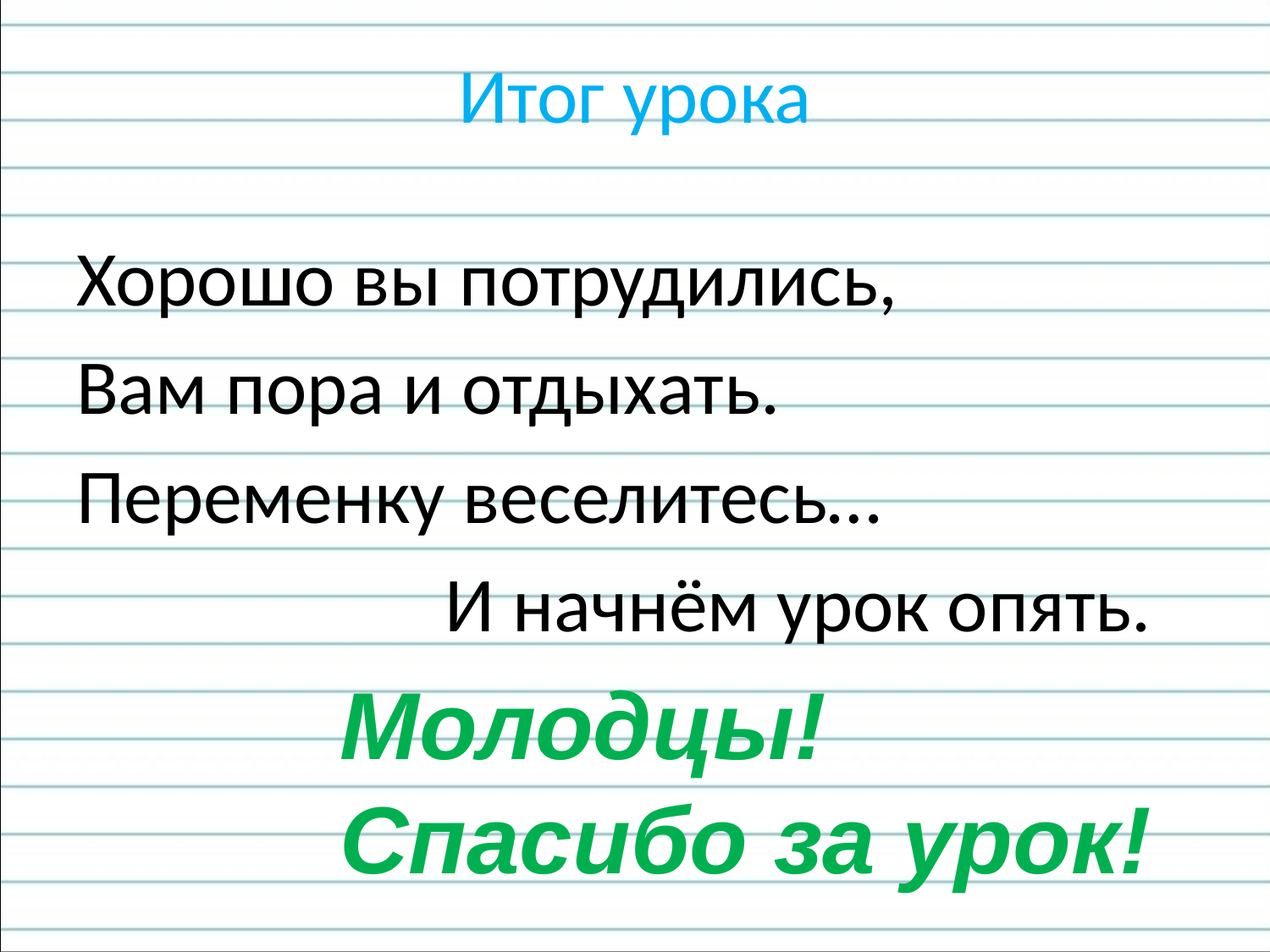

# Итог урока
Хорошо вы потрудились,
Вам пора и отдыхать.
Переменку веселитесь…
                     И начнём урок опять.

Молодцы!
Спасибо за урок!